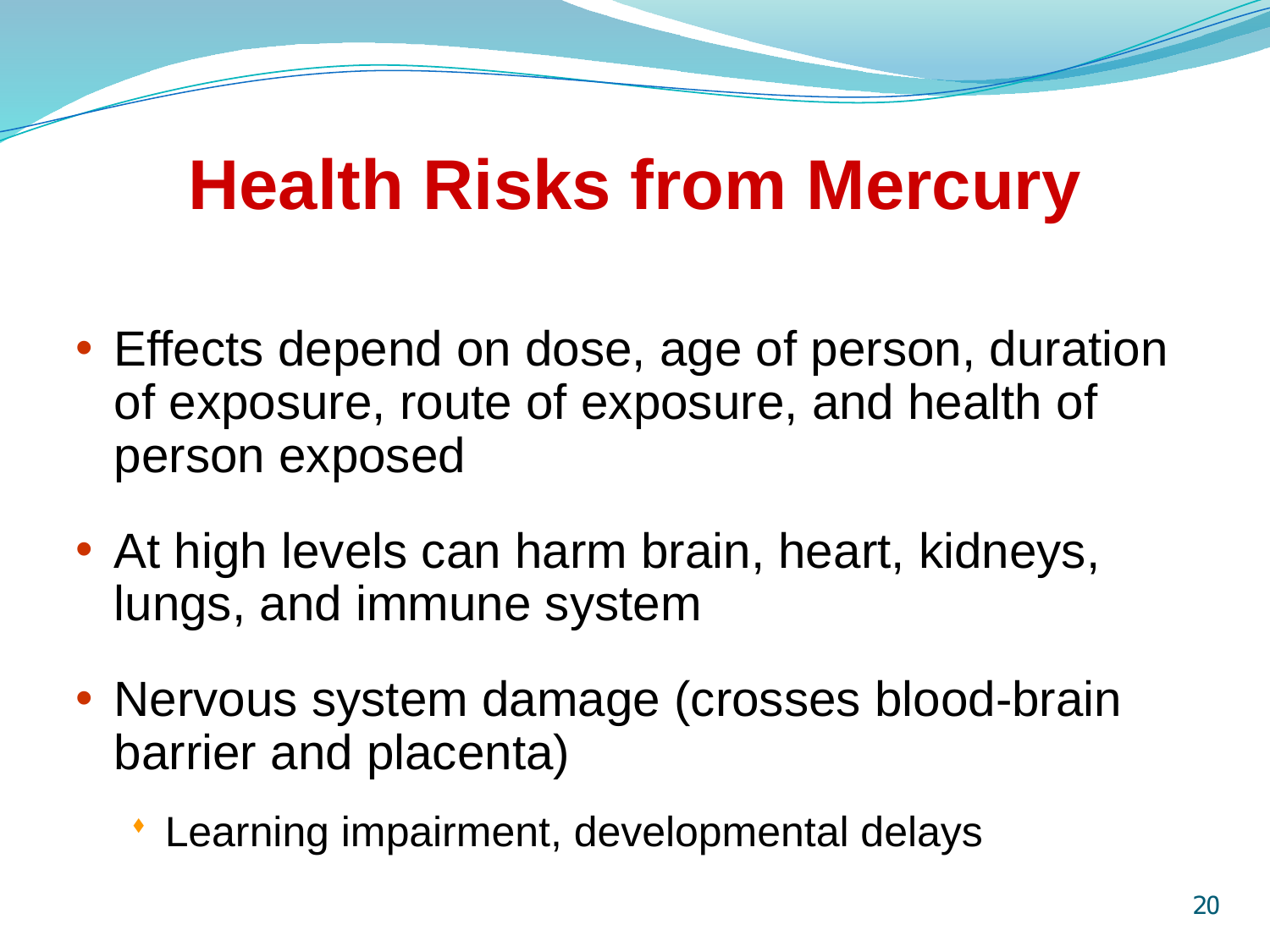

# Health Risks from Mercury
Effects depend on dose, age of person, duration of exposure, route of exposure, and health of person exposed
At high levels can harm brain, heart, kidneys, lungs, and immune system
Nervous system damage (crosses blood-brain barrier and placenta)
Learning impairment, developmental delays
20